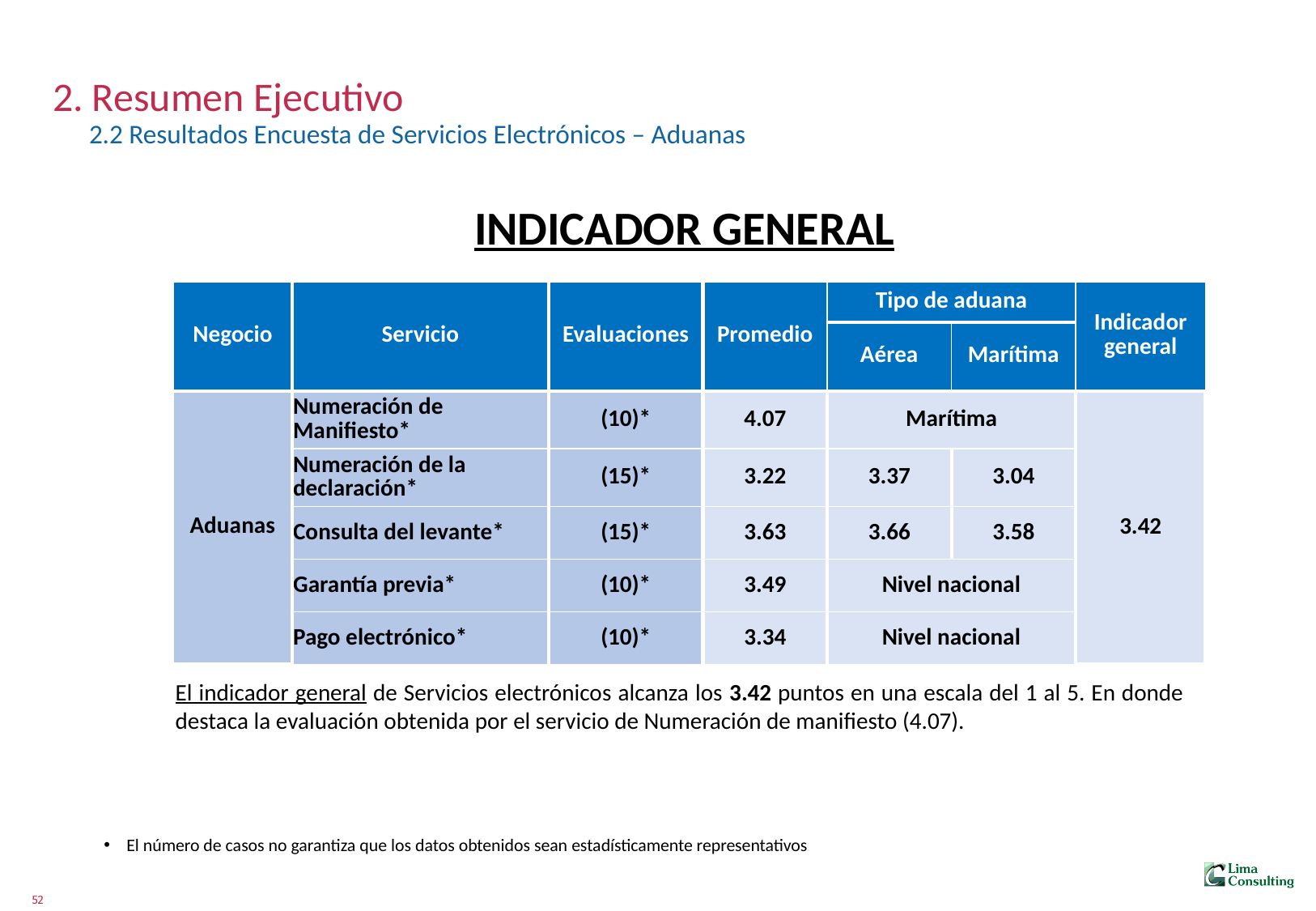

# 2. Resumen Ejecutivo 2.2 Resultados Encuesta de Servicios Electrónicos – Aduanas
INDICADOR GENERAL
| Negocio | Servicio | Evaluaciones | Promedio | Tipo de aduana |  | Indicador general |
| --- | --- | --- | --- | --- | --- | --- |
|  |  |  |  | Aérea | Marítima |  |
| Aduanas | Numeración de Manifiesto\* | (10)\* | 4.07 | Marítima |  | 3.42 |
|  | Numeración de la declaración\* | (15)\* | 3.22 | 3.37 | 3.04 |  |
|  | Consulta del levante\* | (15)\* | 3.63 | 3.66 | 3.58 |  |
|  | Garantía previa\* | (10)\* | 3.49 | Nivel nacional |  |  |
|  | Pago electrónico\* | (10)\* | 3.34 | Nivel nacional |  |  |
El indicador general de Servicios electrónicos alcanza los 3.42 puntos en una escala del 1 al 5. En donde destaca la evaluación obtenida por el servicio de Numeración de manifiesto (4.07).
El número de casos no garantiza que los datos obtenidos sean estadísticamente representativos